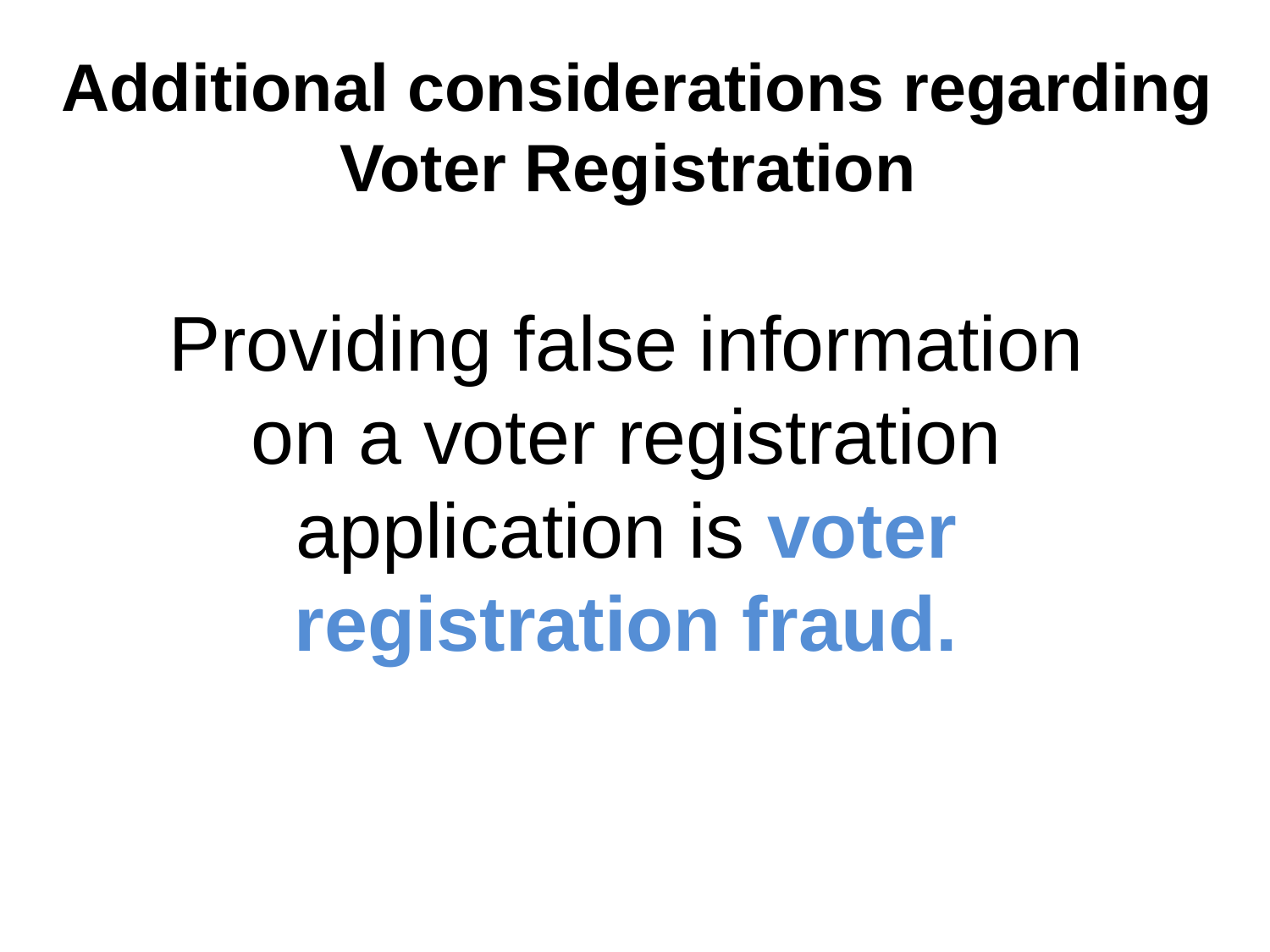

# Additional considerations regarding Voter Registration
Providing false information on a voter registration application is voter registration fraud.